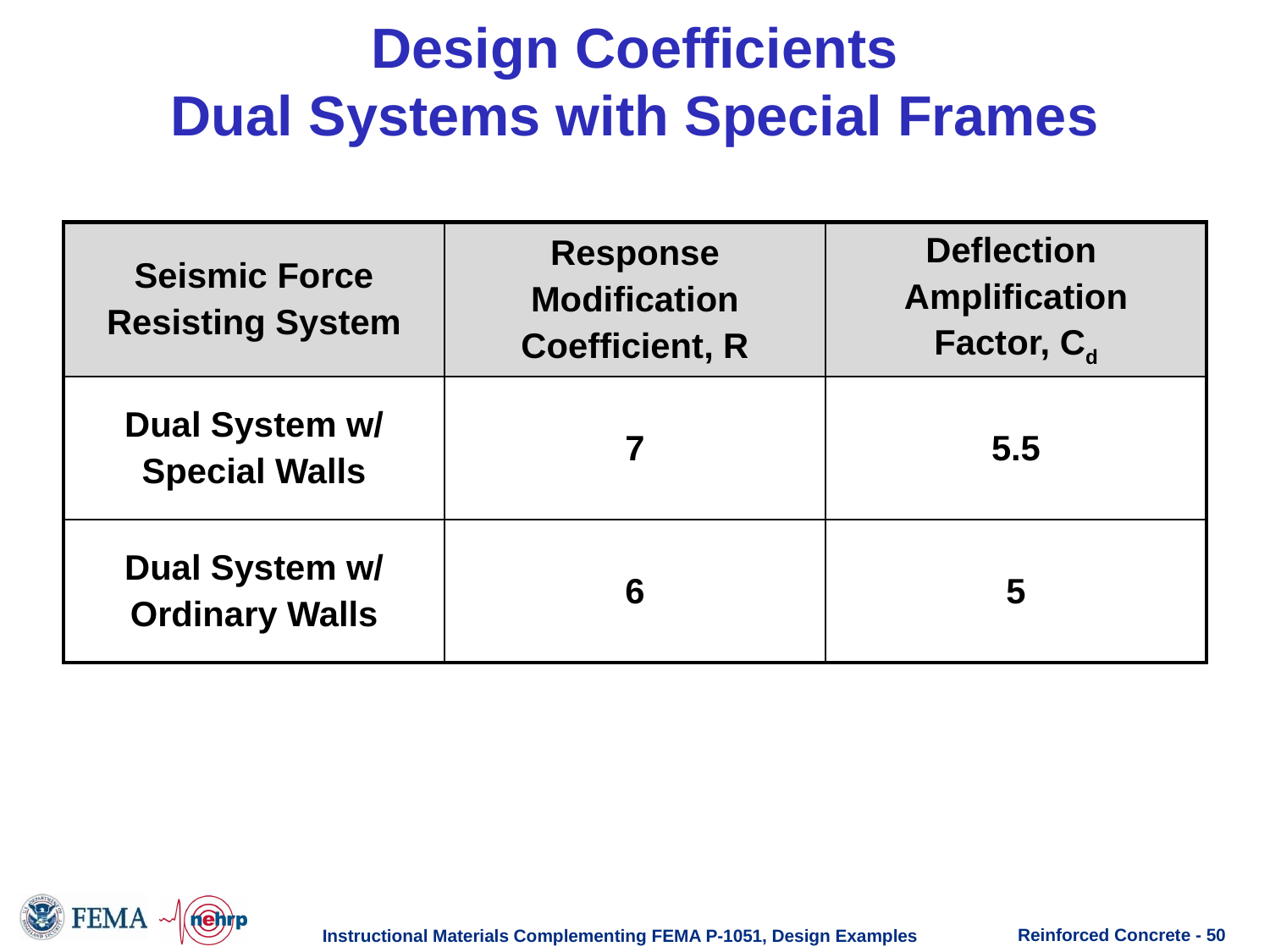

# Design Coefficients Dual Systems with Special Frames
| Seismic Force Resisting System | Response Modification Coefficient, R | Deflection Amplification Factor, Cd |
| --- | --- | --- |
| Dual System w/ Special Walls | 7 | 5.5 |
| Dual System w/ Ordinary Walls | 6 | 5 |
Instructional Materials Complementing FEMA P-1051, Design Examples